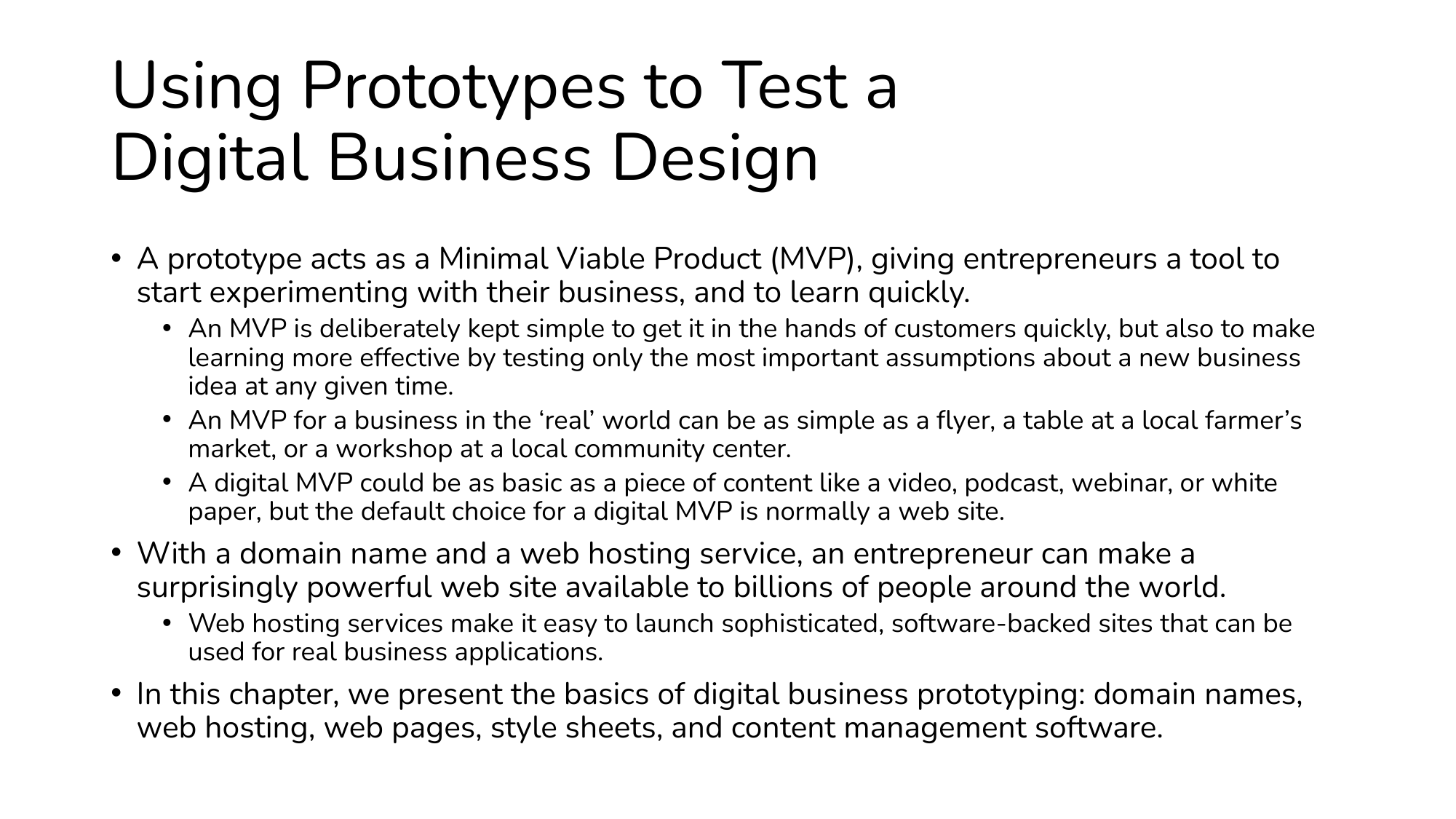

# Using Prototypes to Test a Digital Business Design
A prototype acts as a Minimal Viable Product (MVP), giving entrepreneurs a tool to start experimenting with their business, and to learn quickly.
An MVP is deliberately kept simple to get it in the hands of customers quickly, but also to make learning more effective by testing only the most important assumptions about a new business idea at any given time.
An MVP for a business in the ‘real’ world can be as simple as a flyer, a table at a local farmer’s market, or a workshop at a local community center.
A digital MVP could be as basic as a piece of content like a video, podcast, webinar, or white paper, but the default choice for a digital MVP is normally a web site.
With a domain name and a web hosting service, an entrepreneur can make a surprisingly powerful web site available to billions of people around the world.
Web hosting services make it easy to launch sophisticated, software-backed sites that can be used for real business applications.
In this chapter, we present the basics of digital business prototyping: domain names, web hosting, web pages, style sheets, and content management software.